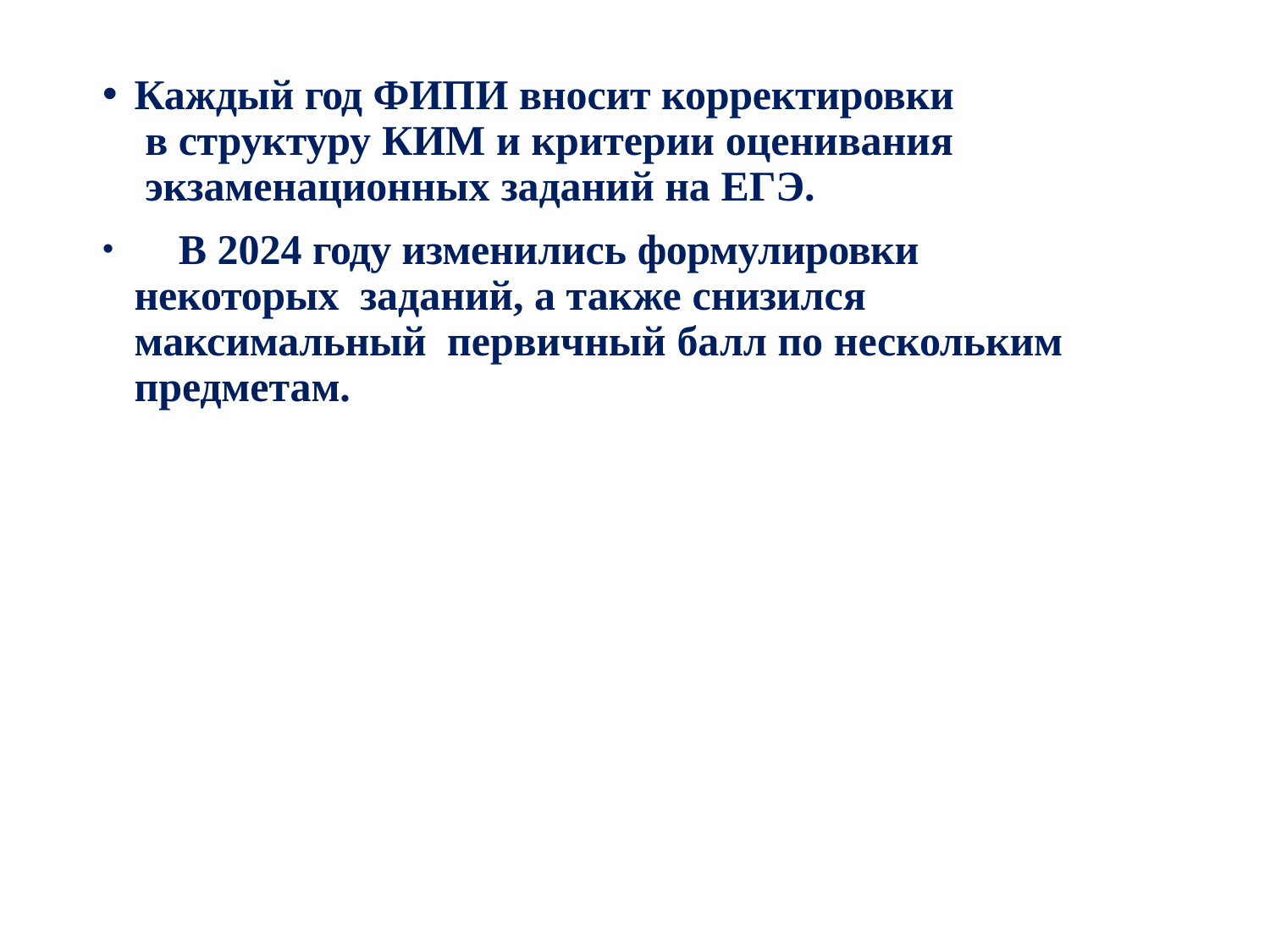

Каждый год ФИПИ вносит корректировки  в структуру КИМ и критерии оценивания  экзаменационных заданий на ЕГЭ.
	В 2024 году изменились формулировки некоторых  заданий, а также снизился максимальный  первичный балл по нескольким предметам.